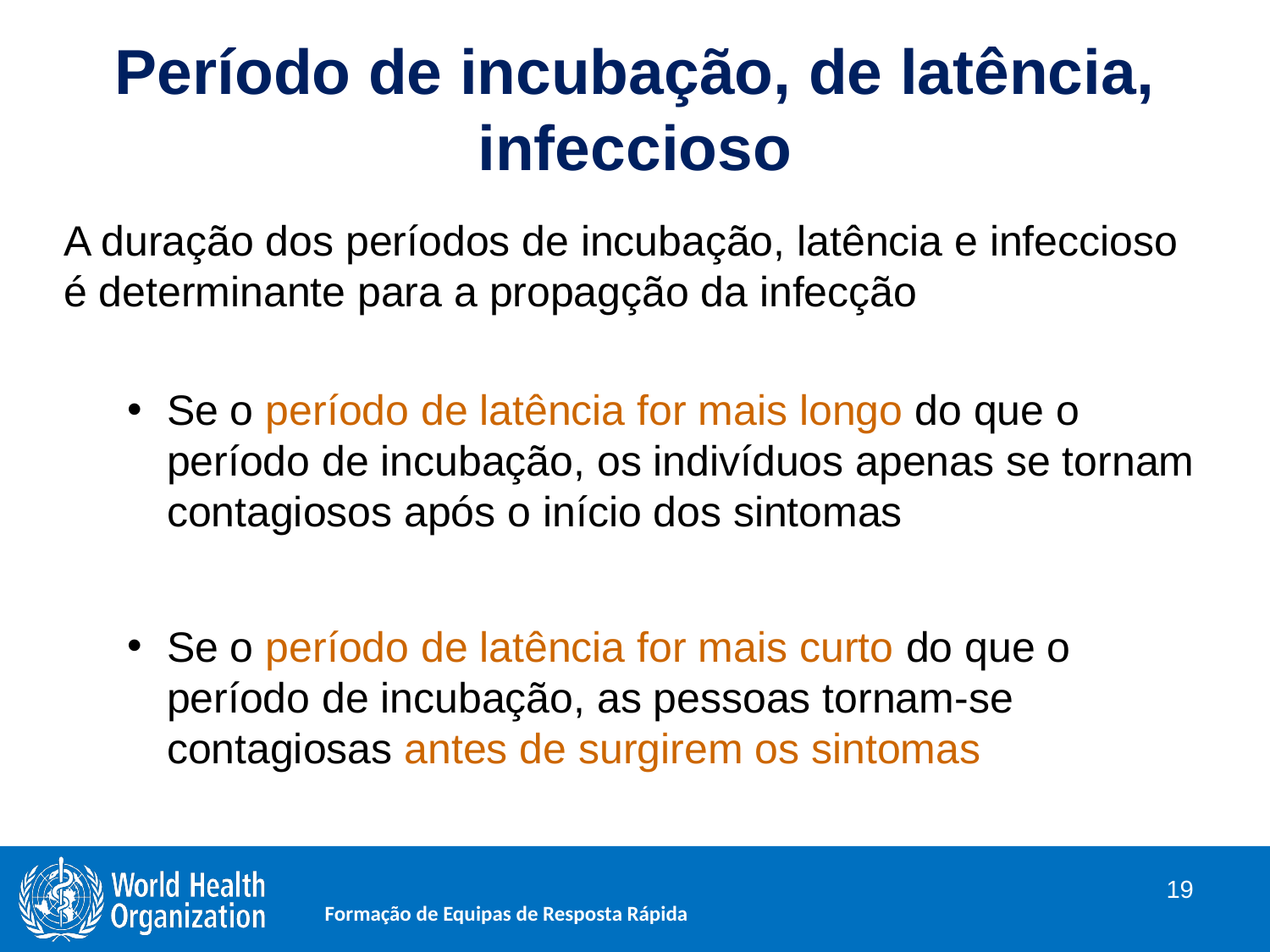

# Período de incubação, de latência, infeccioso
A duração dos períodos de incubação, latência e infeccioso é determinante para a propagção da infecção

Se o período de latência for mais longo do que o período de incubação, os indivíduos apenas se tornam contagiosos após o início dos sintomas

Se o período de latência for mais curto do que o período de incubação, as pessoas tornam-se contagiosas antes de surgirem os sintomas

19